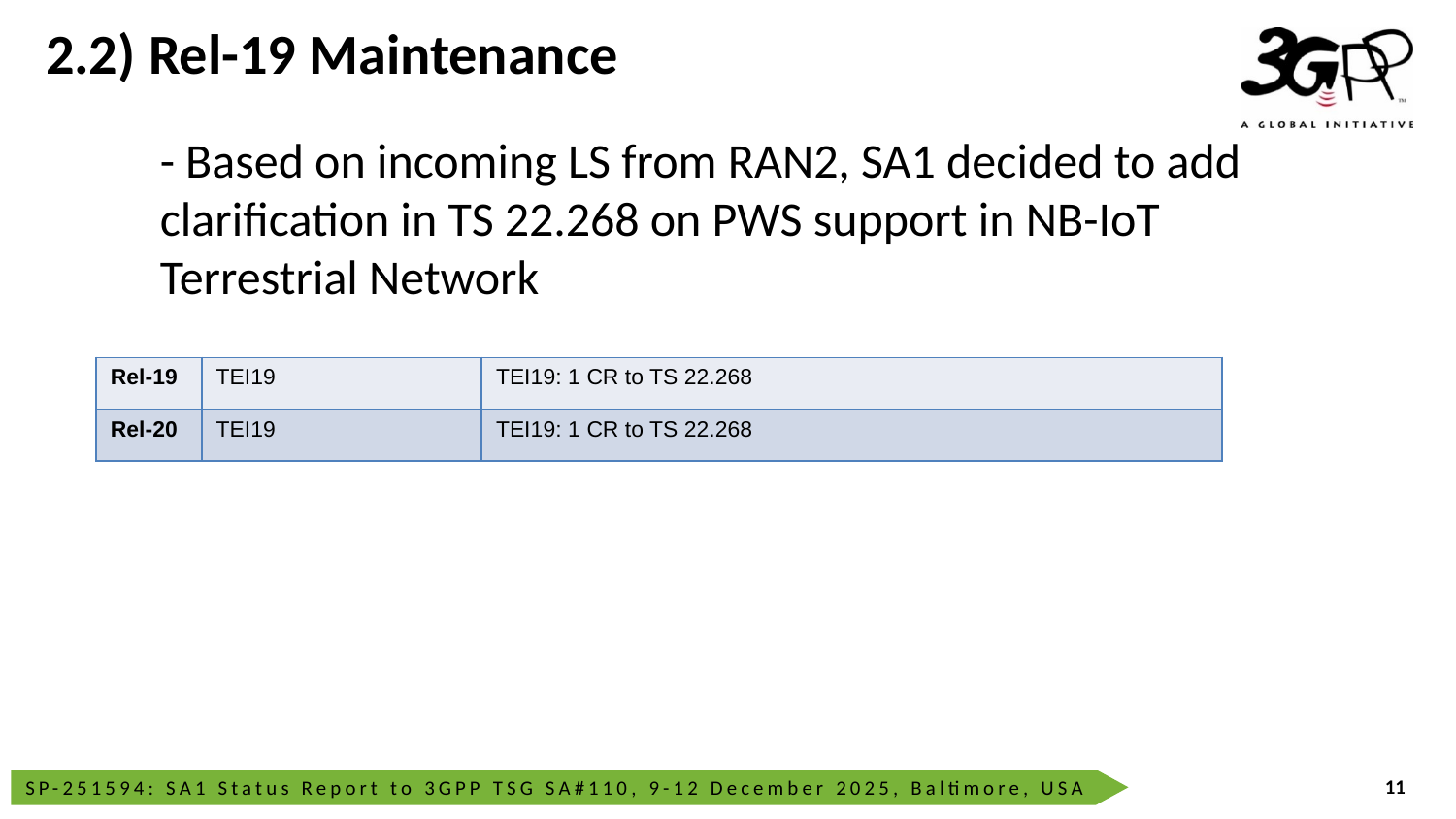

# 2.2) Rel-19 Maintenance

- Based on incoming LS from RAN2, SA1 decided to add clarification in TS 22.268 on PWS support in NB-IoT Terrestrial Network
| Rel-19 | TEI19 | TEI19: 1 CR to TS 22.268 |
| --- | --- | --- |
| Rel-20 | TEI19 | TEI19: 1 CR to TS 22.268 |